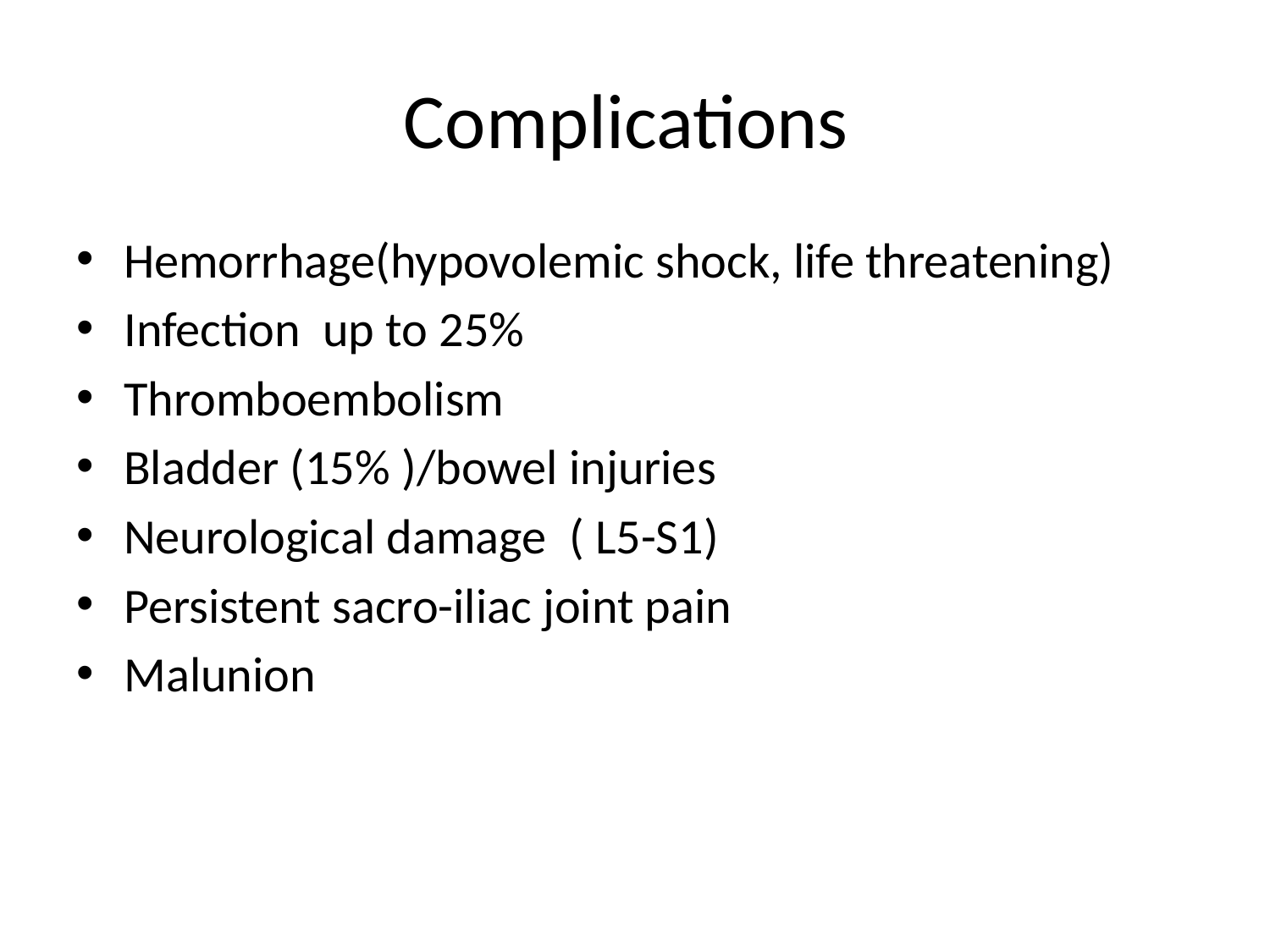

# Complications
Hemorrhage(hypovolemic shock, life threatening)
Infection  up to 25%
Thromboembolism
Bladder (15% )/bowel injuries
Neurological damage  ( L5-S1)
Persistent sacro-iliac joint pain
Malunion